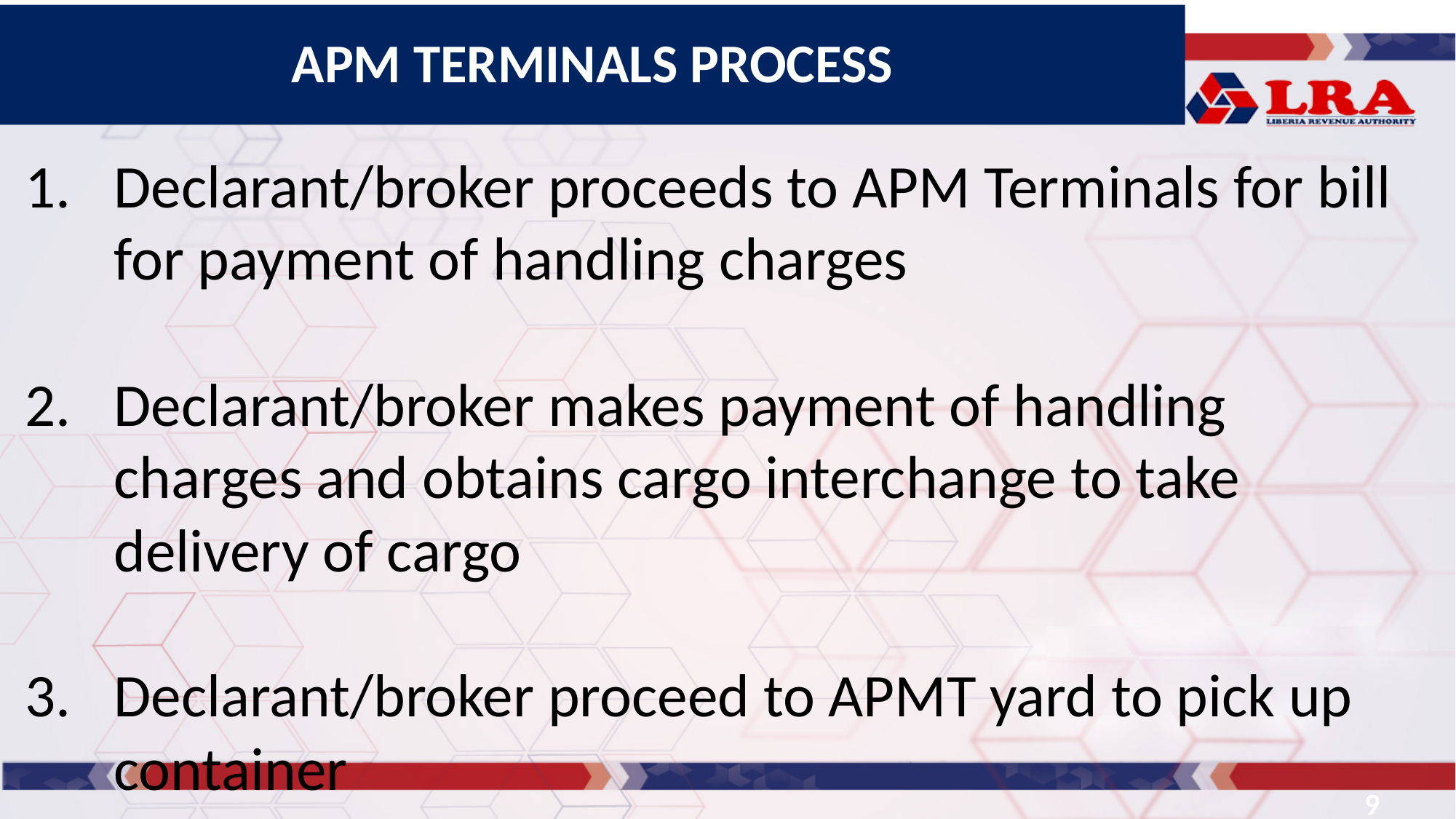

APM TERMINALS PROCESS
Declarant/broker proceeds to APM Terminals for bill for payment of handling charges

Declarant/broker makes payment of handling charges and obtains cargo interchange to take delivery of cargo

Declarant/broker proceed to APMT yard to pick up container

9